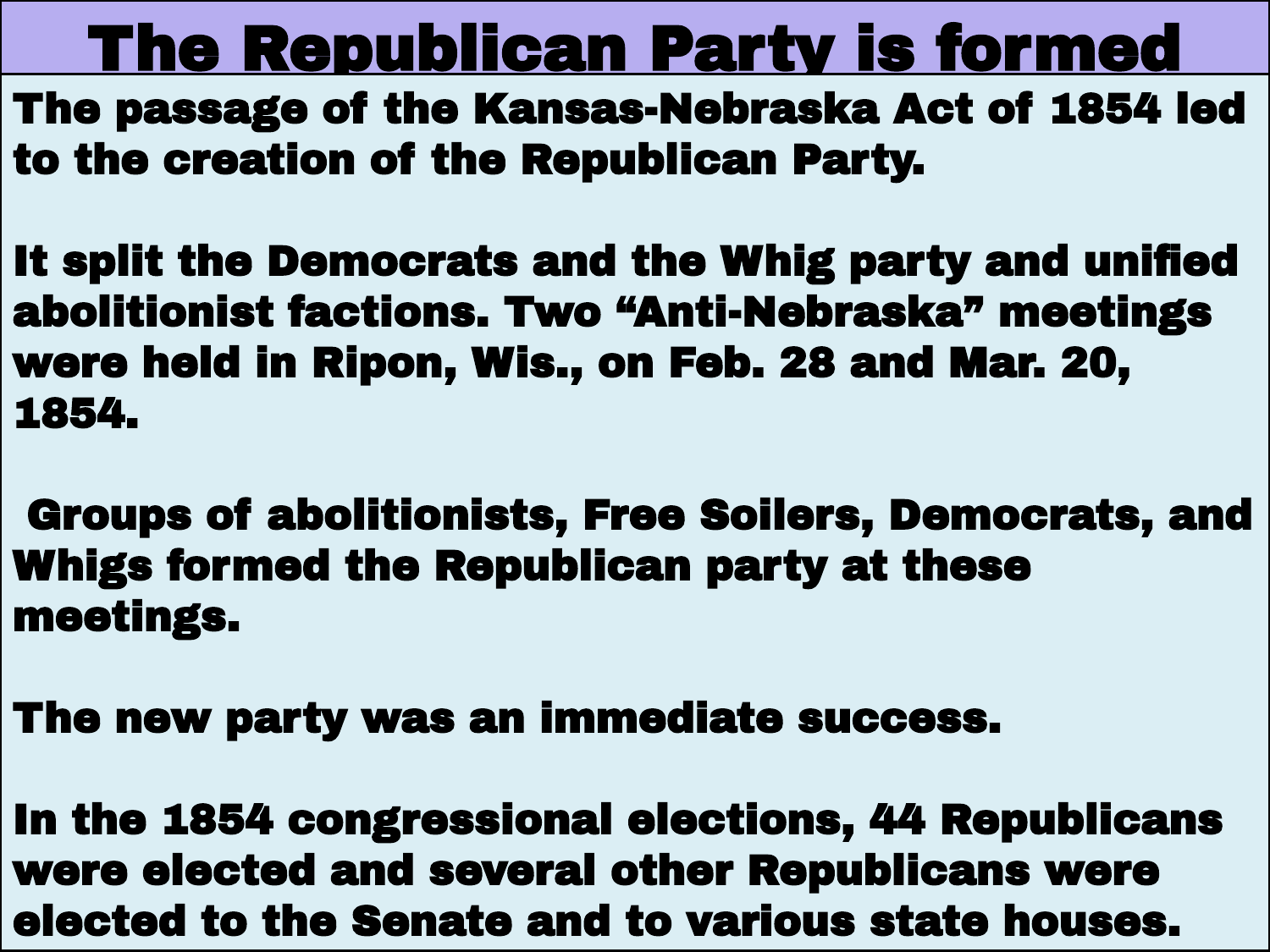

The Republican Party is formed
The passage of the Kansas-Nebraska Act of 1854 led to the creation of the Republican Party.

It split the Democrats and the Whig party and unified abolitionist factions. Two “Anti-Nebraska” meetings were held in Ripon, Wis., on Feb. 28 and Mar. 20, 1854.

 Groups of abolitionists, Free Soilers, Democrats, and Whigs formed the Republican party at these meetings.

The new party was an immediate success.

In the 1854 congressional elections, 44 Republicans were elected and several other Republicans were elected to the Senate and to various state houses.

11